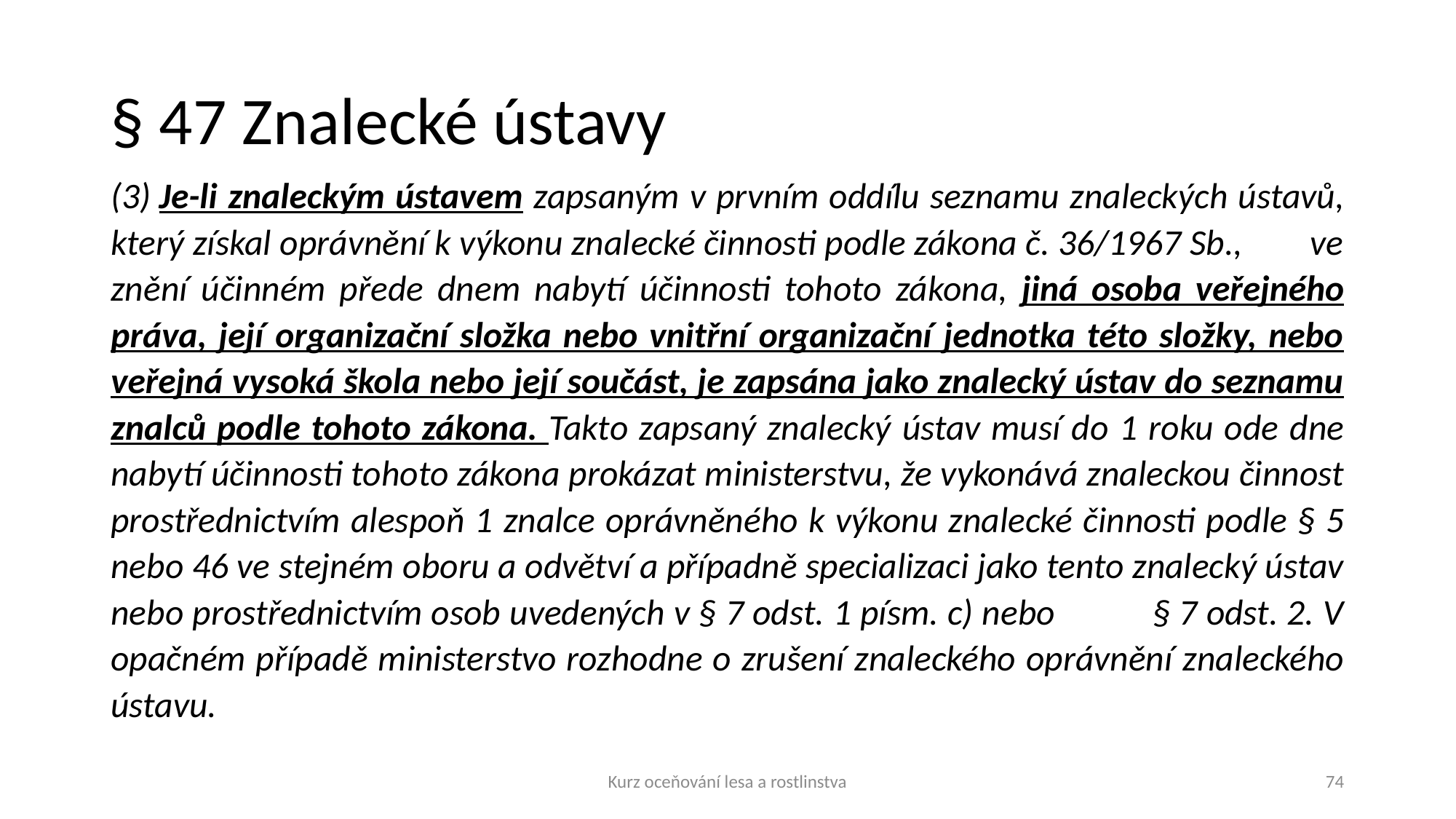

# § 47 Znalecké ústavy
(3) Je-li znaleckým ústavem zapsaným v prvním oddílu seznamu znaleckých ústavů, který získal oprávnění k výkonu znalecké činnosti podle zákona č. 36/1967 Sb.,        ve znění účinném přede dnem nabytí účinnosti tohoto zákona, jiná osoba veřejného práva, její organizační složka nebo vnitřní organizační jednotka této složky, nebo veřejná vysoká škola nebo její součást, je zapsána jako znalecký ústav do seznamu znalců podle tohoto zákona. Takto zapsaný znalecký ústav musí do 1 roku ode dne nabytí účinnosti tohoto zákona prokázat ministerstvu, že vykonává znaleckou činnost prostřednictvím alespoň 1 znalce oprávněného k výkonu znalecké činnosti podle § 5 nebo 46 ve stejném oboru a odvětví a případně specializaci jako tento znalecký ústav nebo prostřednictvím osob uvedených v § 7 odst. 1 písm. c) nebo           § 7 odst. 2. V opačném případě ministerstvo rozhodne o zrušení znaleckého oprávnění znaleckého ústavu.

Kurz oceňování lesa a rostlinstva
74